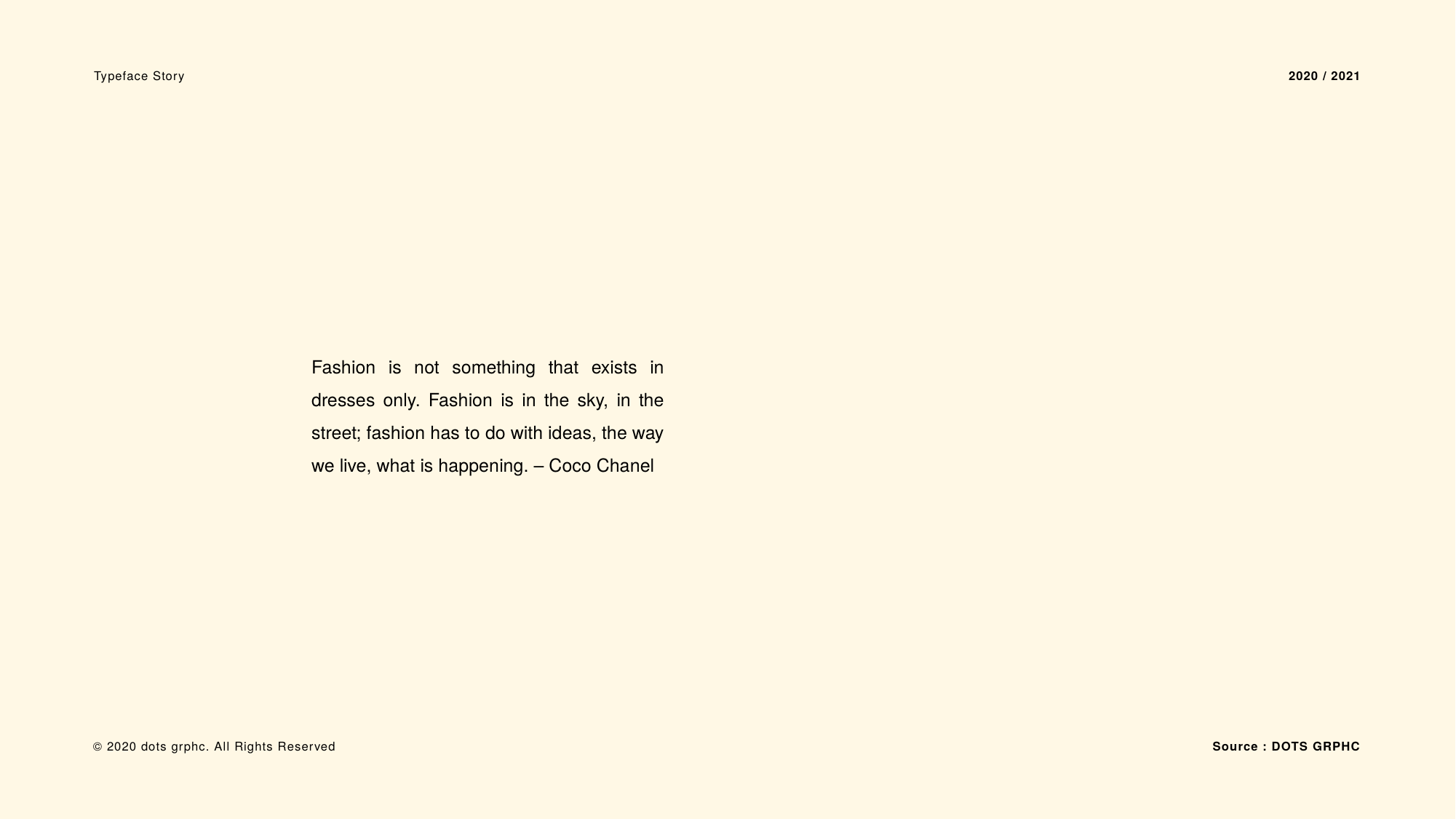

Typeface Story
2020 / 2021

Fashion is not something that exists in dresses only. Fashion is in the sky, in the street; fashion has to do with ideas, the way we live, what is happening. – Coco Chanel
Source : DOTS GRPHC
© 2020 dots grphc. All Rights Reserved